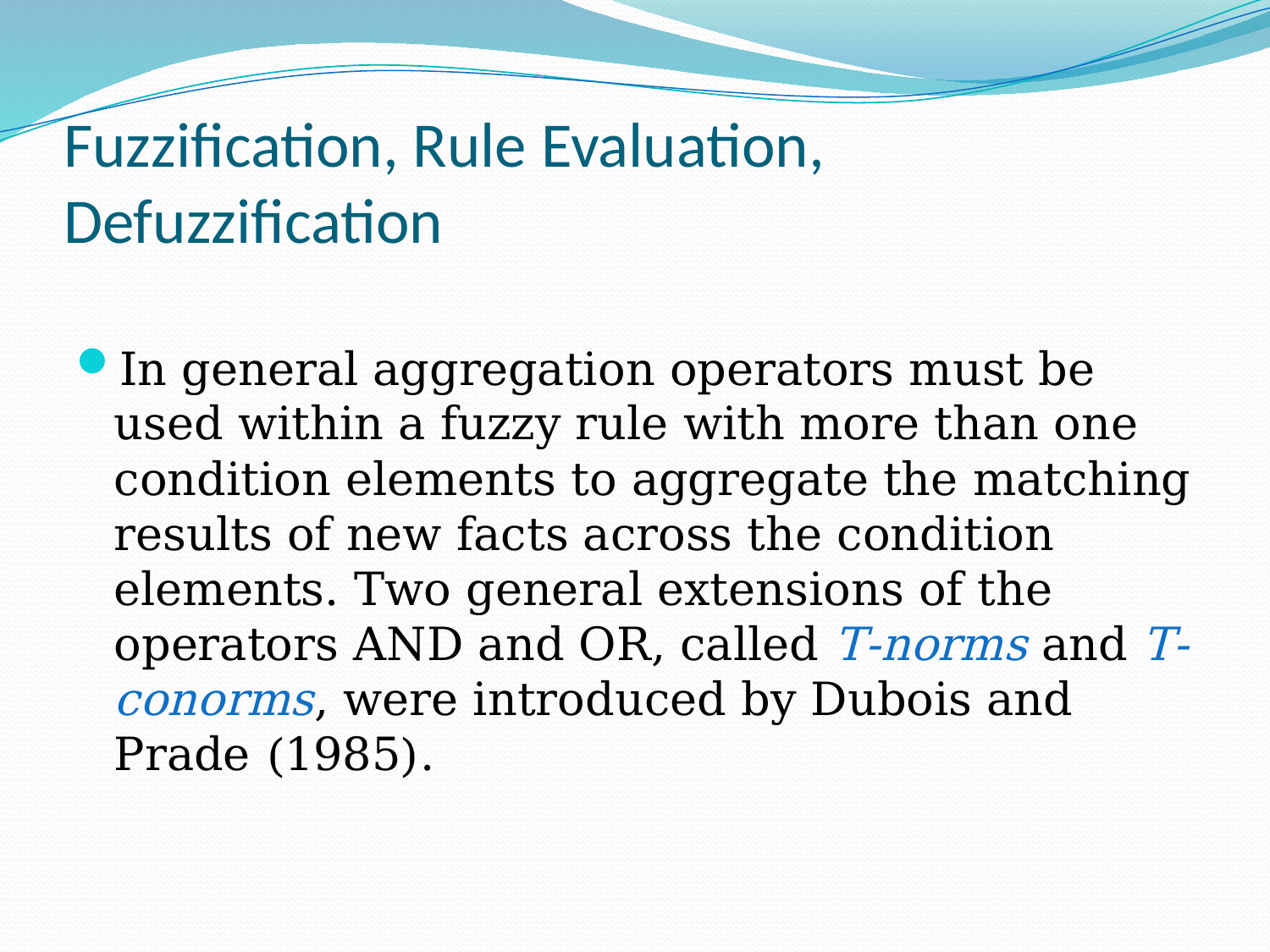

# Fuzzification, Rule Evaluation, Defuzzification

In general aggregation operators must be used within a fuzzy rule with more than one condition elements to aggregate the matching results of new facts across the condition elements. Two general extensions of the operators AND and OR, called T-norms and T-conorms, were introduced by Dubois and Prade (1985).